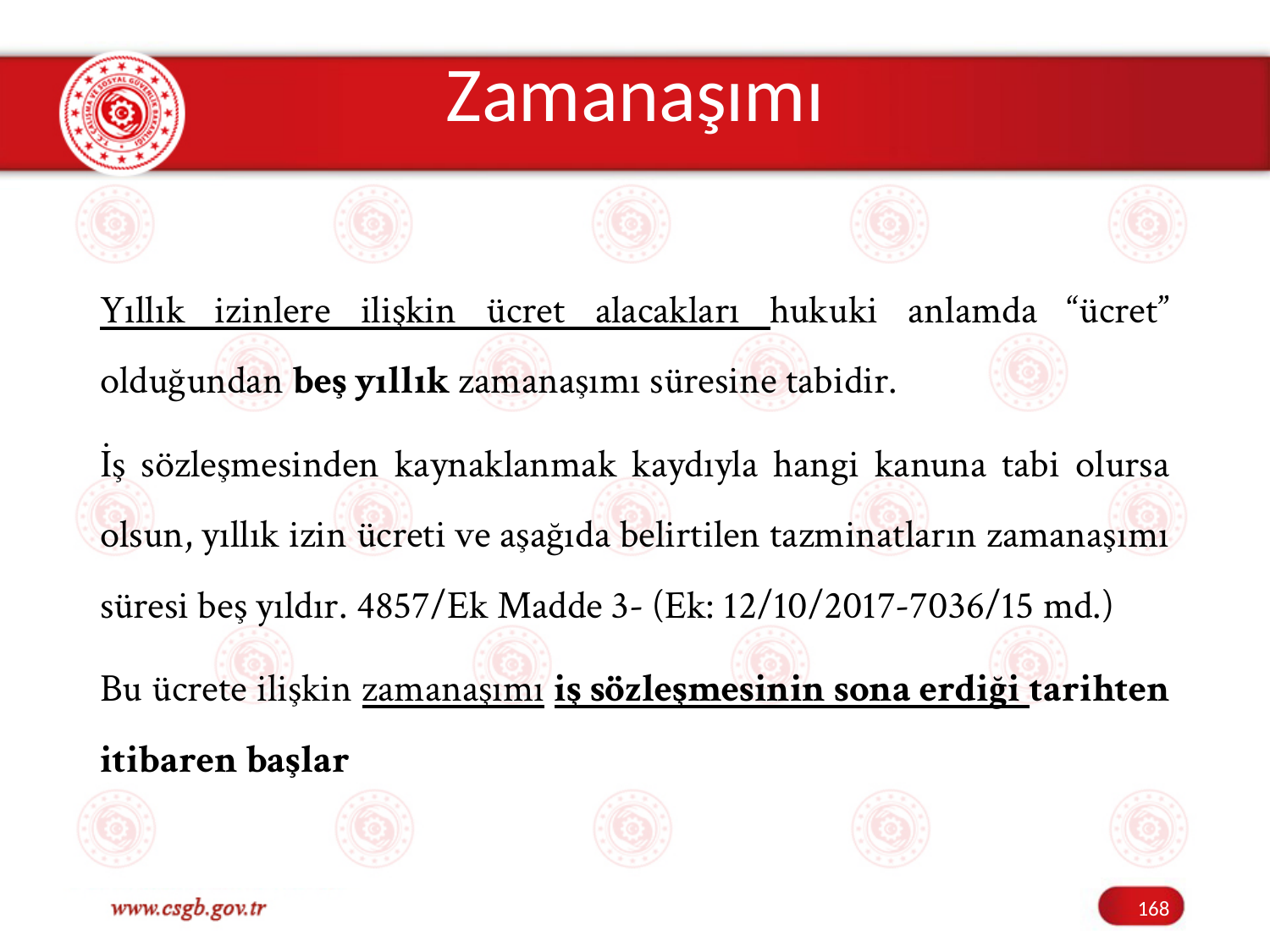

# Zamanaşımı
Yıllık izinlere ilişkin ücret alacakları hukuki anlamda “ücret” olduğundan beş yıllık zamanaşımı süresine tabidir.
İş sözleşmesinden kaynaklanmak kaydıyla hangi kanuna tabi olursa olsun, yıllık izin ücreti ve aşağıda belirtilen tazminatların zamanaşımı süresi beş yıldır. 4857/Ek Madde 3- (Ek: 12/10/2017-7036/15 md.)
Bu ücrete ilişkin zamanaşımı iş sözleşmesinin sona erdiği tarihten itibaren başlar

168